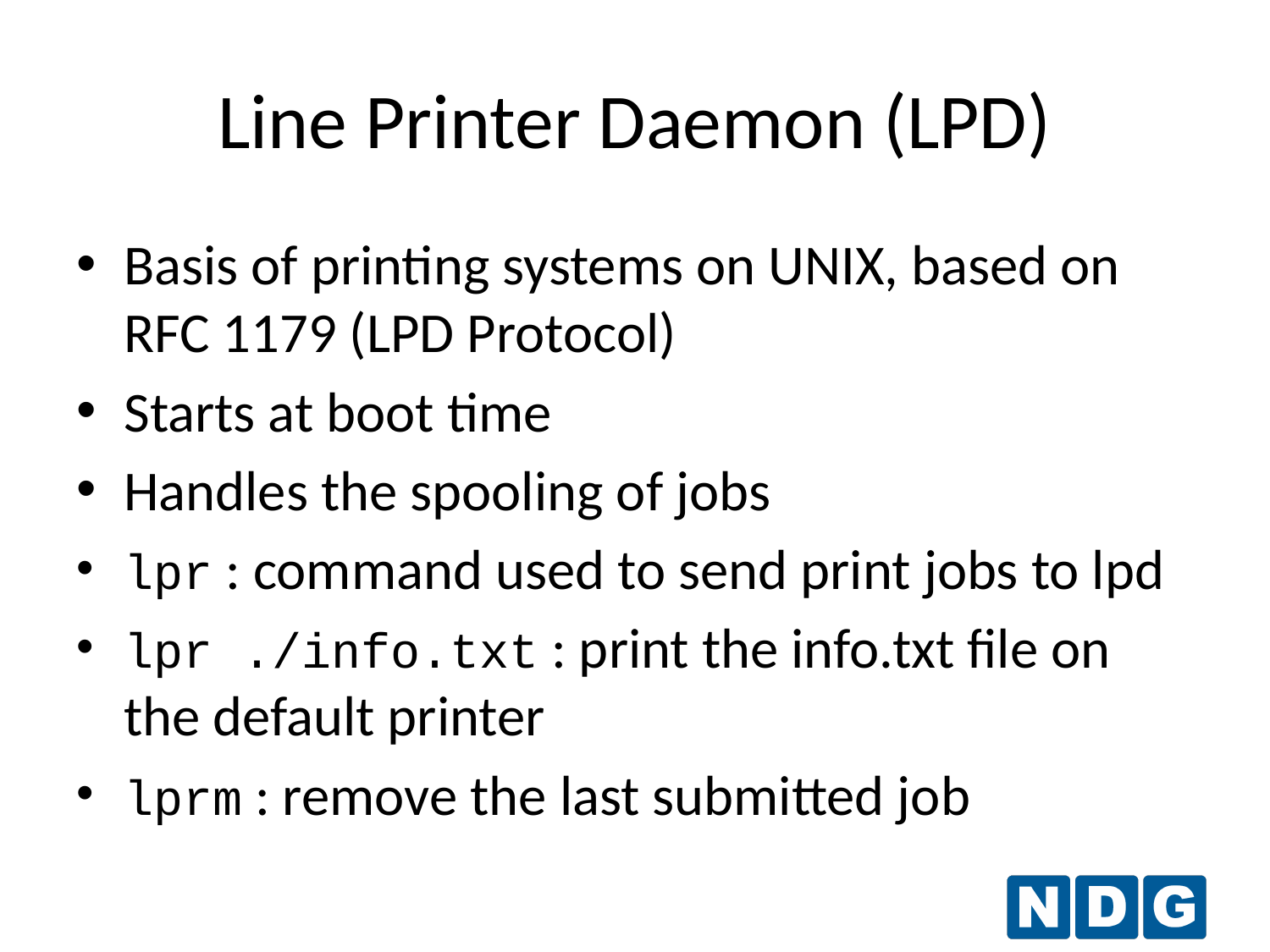

Line Printer Daemon (LPD)
Basis of printing systems on UNIX, based on RFC 1179 (LPD Protocol)
Starts at boot time
Handles the spooling of jobs
lpr : command used to send print jobs to lpd
lpr ./info.txt : print the info.txt file on the default printer
lprm : remove the last submitted job